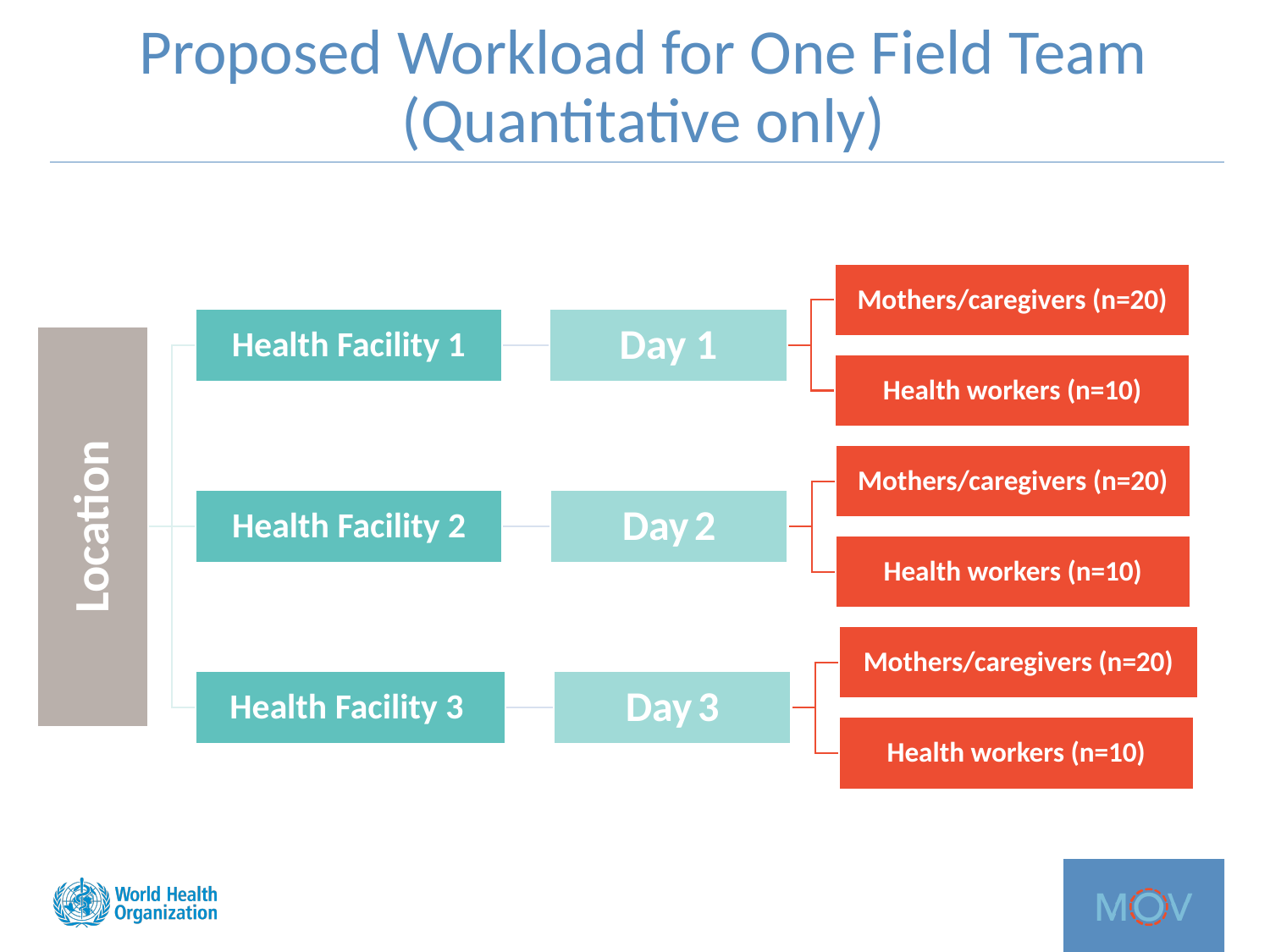

# Proposed Workload for One Field Team (Quantitative only)

Location
Health Facility 1
Day 1
Mothers/caregivers (n=20)
Health workers (n=10)
Health Facility 2
Day 2
Mothers/caregivers (n=20)
Health workers (n=10)
Health Facility 3
Day 3
Mothers/caregivers (n=20)
Health workers (n=10)